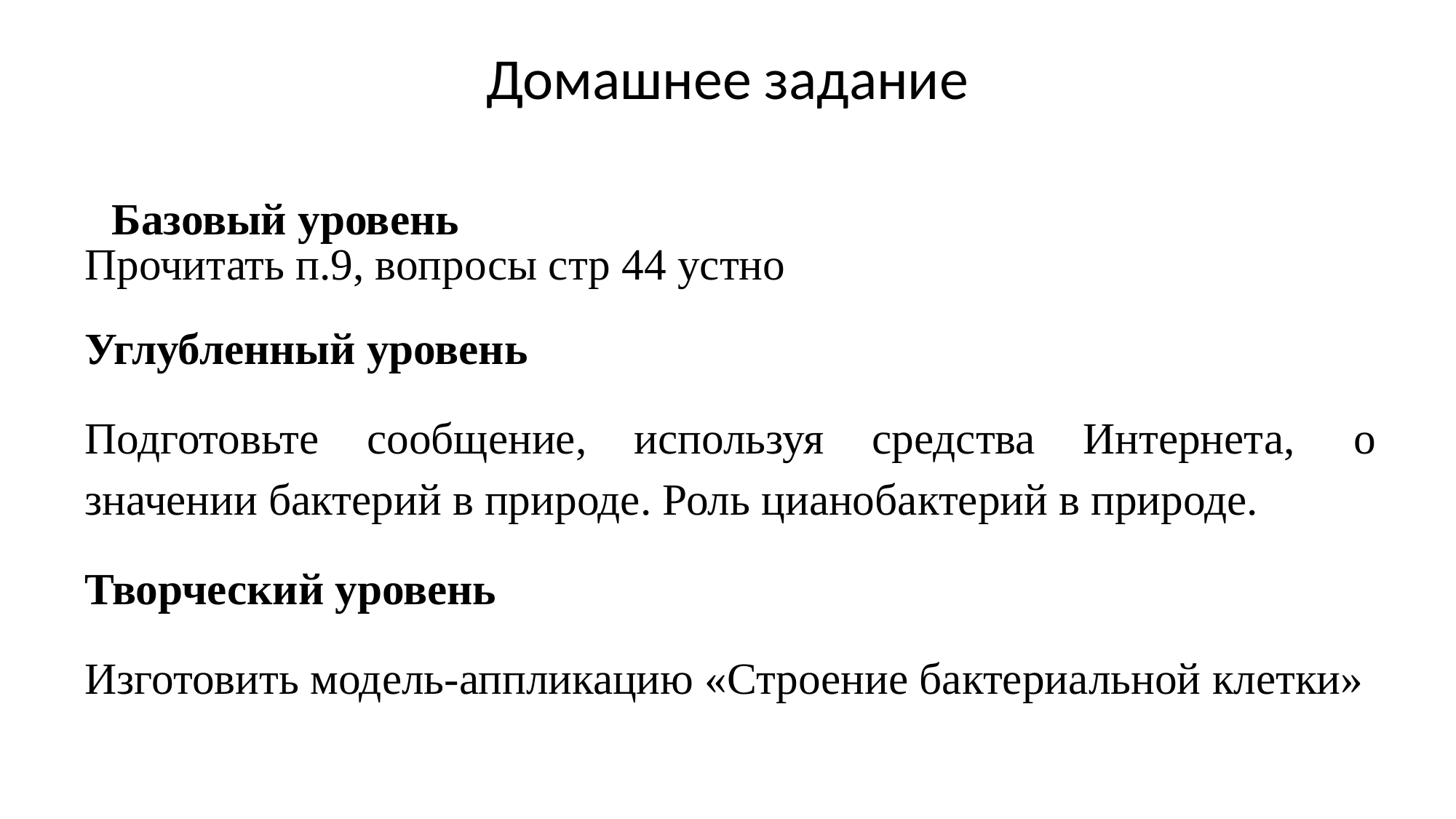

# Домашнее задание
Базовый уровень
Прочитать п.9, вопросы стр 44 устно
Углубленный уровень
Подготовьте сообщение, используя средства Интернета,  о значении бактерий в природе. Роль цианобактерий в природе.
Творческий уровень
Изготовить модель-аппликацию «Строение бактериальной клетки»